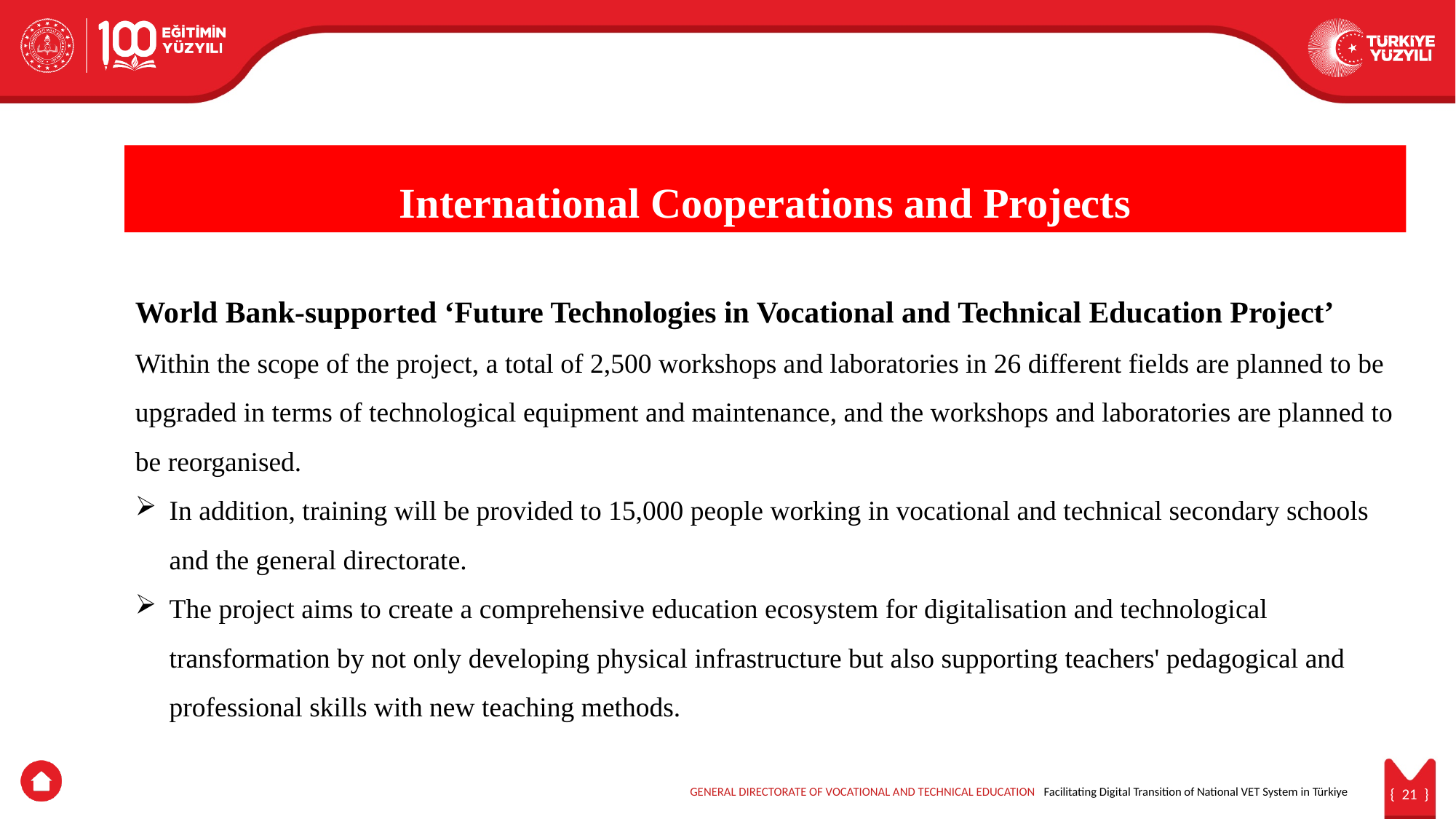

International Cooperations and Projects
World Bank-supported ‘Future Technologies in Vocational and Technical Education Project’
Within the scope of the project, a total of 2,500 workshops and laboratories in 26 different fields are planned to be upgraded in terms of technological equipment and maintenance, and the workshops and laboratories are planned to be reorganised.
In addition, training will be provided to 15,000 people working in vocational and technical secondary schools and the general directorate.
The project aims to create a comprehensive education ecosystem for digitalisation and technological transformation by not only developing physical infrastructure but also supporting teachers' pedagogical and professional skills with new teaching methods.
GENERAL DIRECTORATE OF VOCATIONAL AND TECHNICAL EDUCATION   Facilitating Digital Transition of National VET System in Türkiye